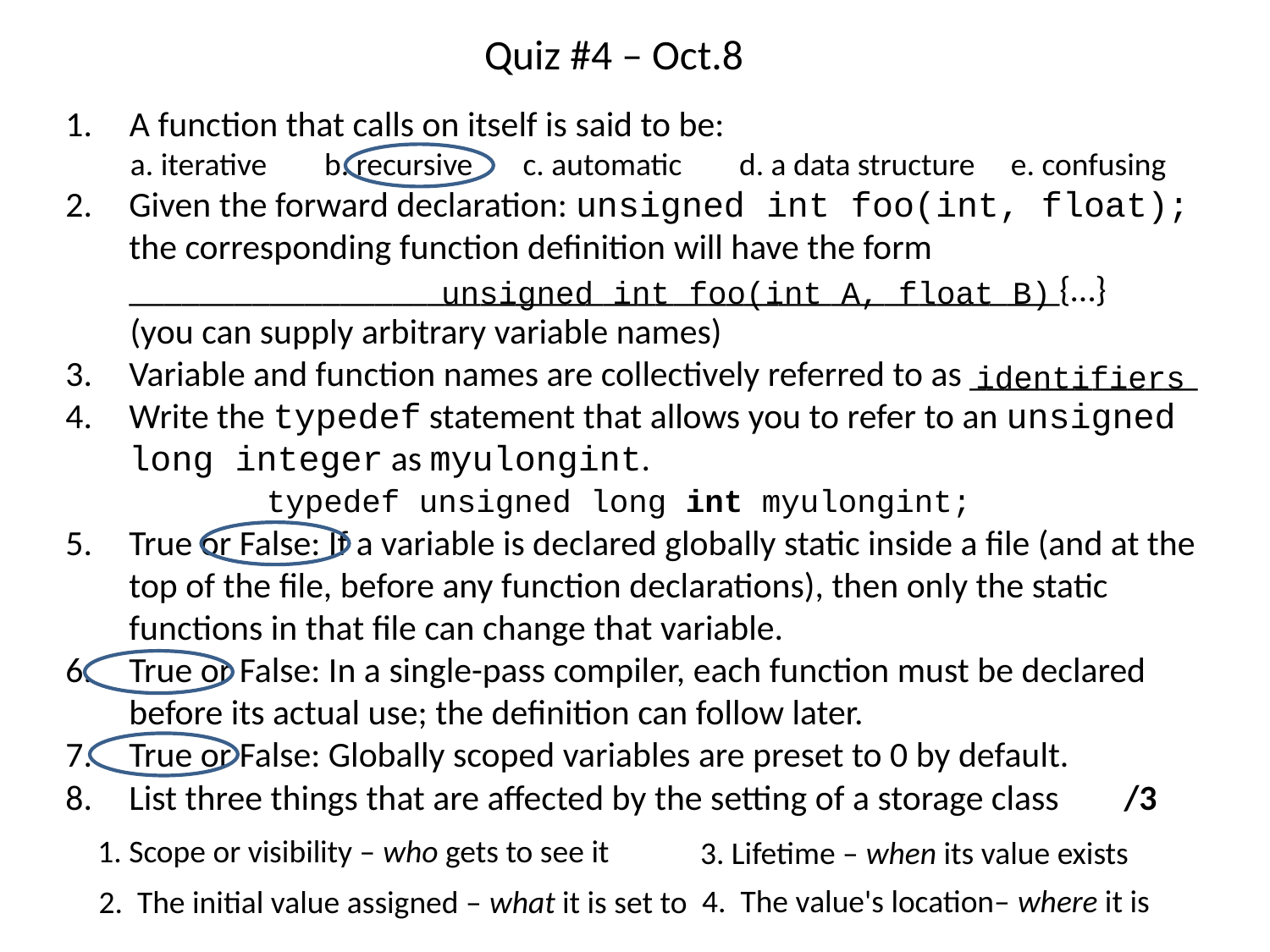

# Quiz #4 – Oct.8
    A function that calls on itself is said to be:
         a. iterative        b. recursive       c. automatic        d. a data structure     e. confusing
Given the forward declaration: unsigned int foo(int, float); the corresponding function definition will have the form _____________________________________________________{…}
        (you can supply arbitrary variable names)
Variable and function names are collectively referred to as _____________
Write the typedef statement that allows you to refer to an unsigned long integer as myulongint.

True or False: If a variable is declared globally static inside a file (and at the top of the file, before any function declarations), then only the static functions in that file can change that variable.
True or False: In a single-pass compiler, each function must be declared before its actual use; the definition can follow later.
True or False: Globally scoped variables are preset to 0 by default.
List three things that are affected by the setting of a storage class        /3

unsigned int foo(int A, float B)
identifiers
typedef unsigned long int myulongint;

1. Scope or visibility – who gets to see it
3. Lifetime – when its value exists
4.  The value's location– where it is
2.  The initial value assigned – what it is set to